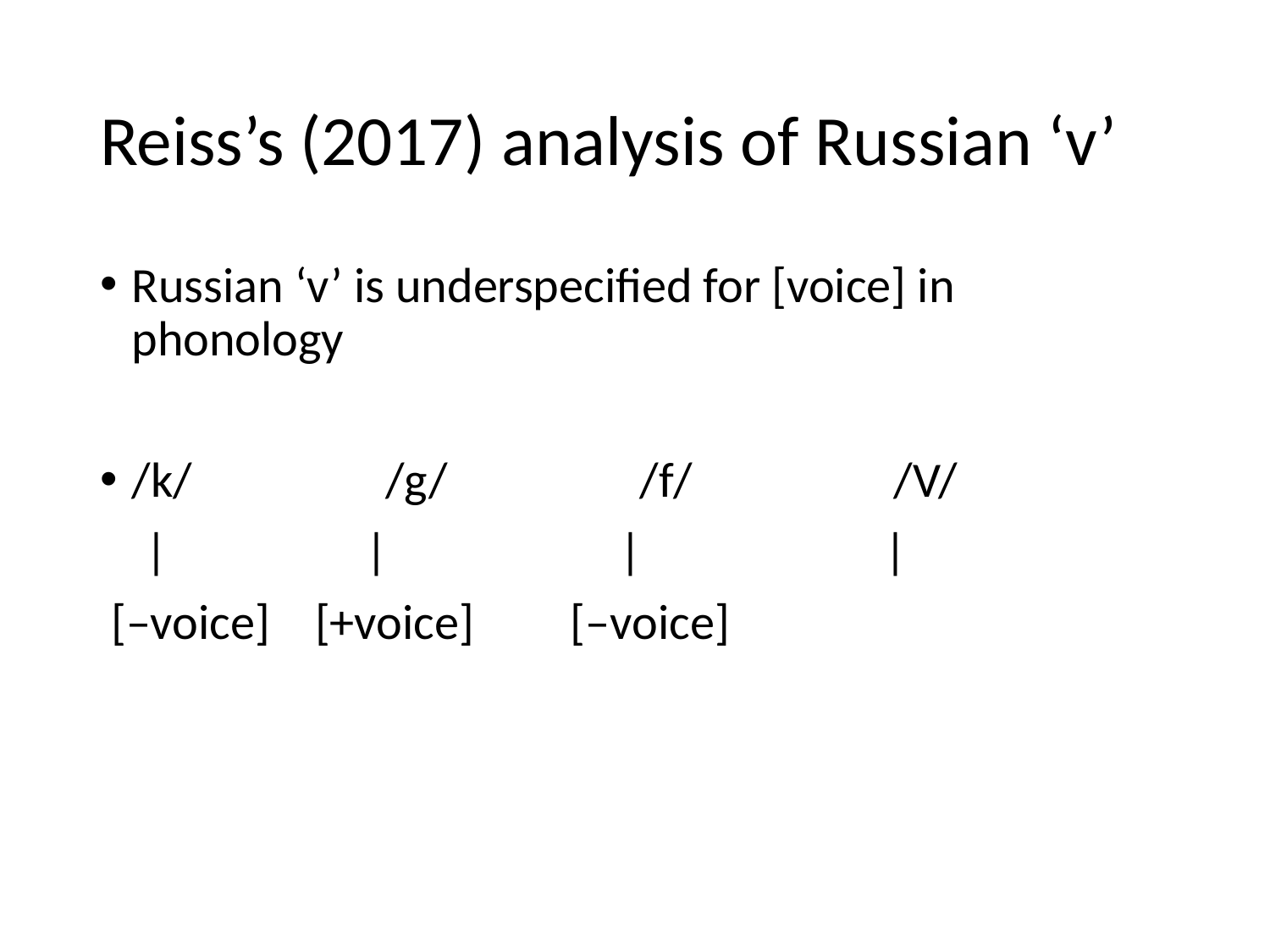

# Reiss’s (2017) analysis of Russian ‘v’
Russian ‘v’ is underspecified for [voice] in phonology

/k/   		/g/ 		/f/		/V/
    |		 |		 |		  |
 [–voice]    [+voice]	        [–voice]